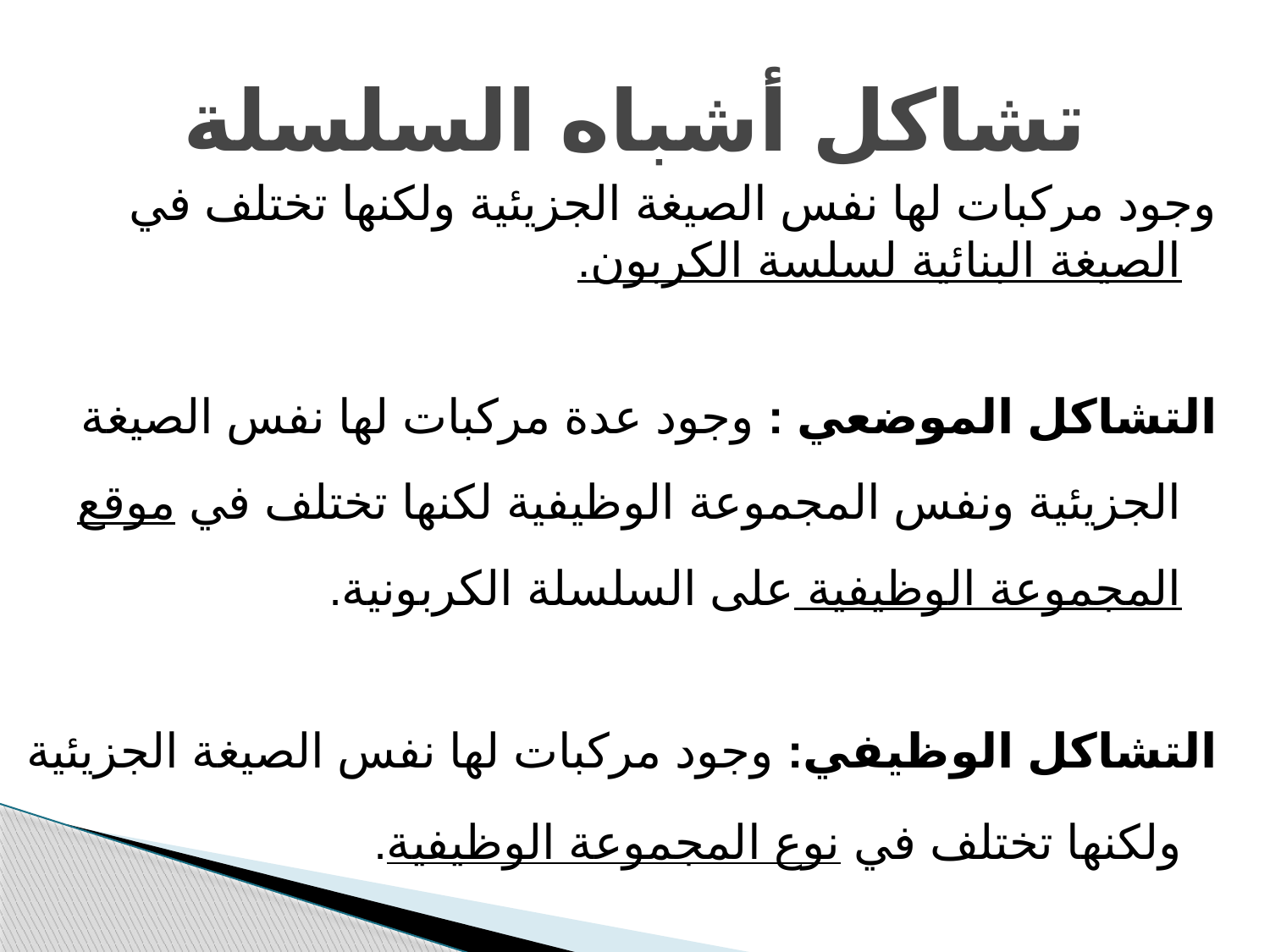

# تشاكل أشباه السلسلة
وجود مركبات لها نفس الصيغة الجزيئية ولكنها تختلف في الصيغة البنائية لسلسة الكربون.

التشاكل الموضعي : وجود عدة مركبات لها نفس الصيغة الجزيئية ونفس المجموعة الوظيفية لكنها تختلف في موقع المجموعة الوظيفية على السلسلة الكربونية.

التشاكل الوظيفي: وجود مركبات لها نفس الصيغة الجزيئية ولكنها تختلف في نوع المجموعة الوظيفية.